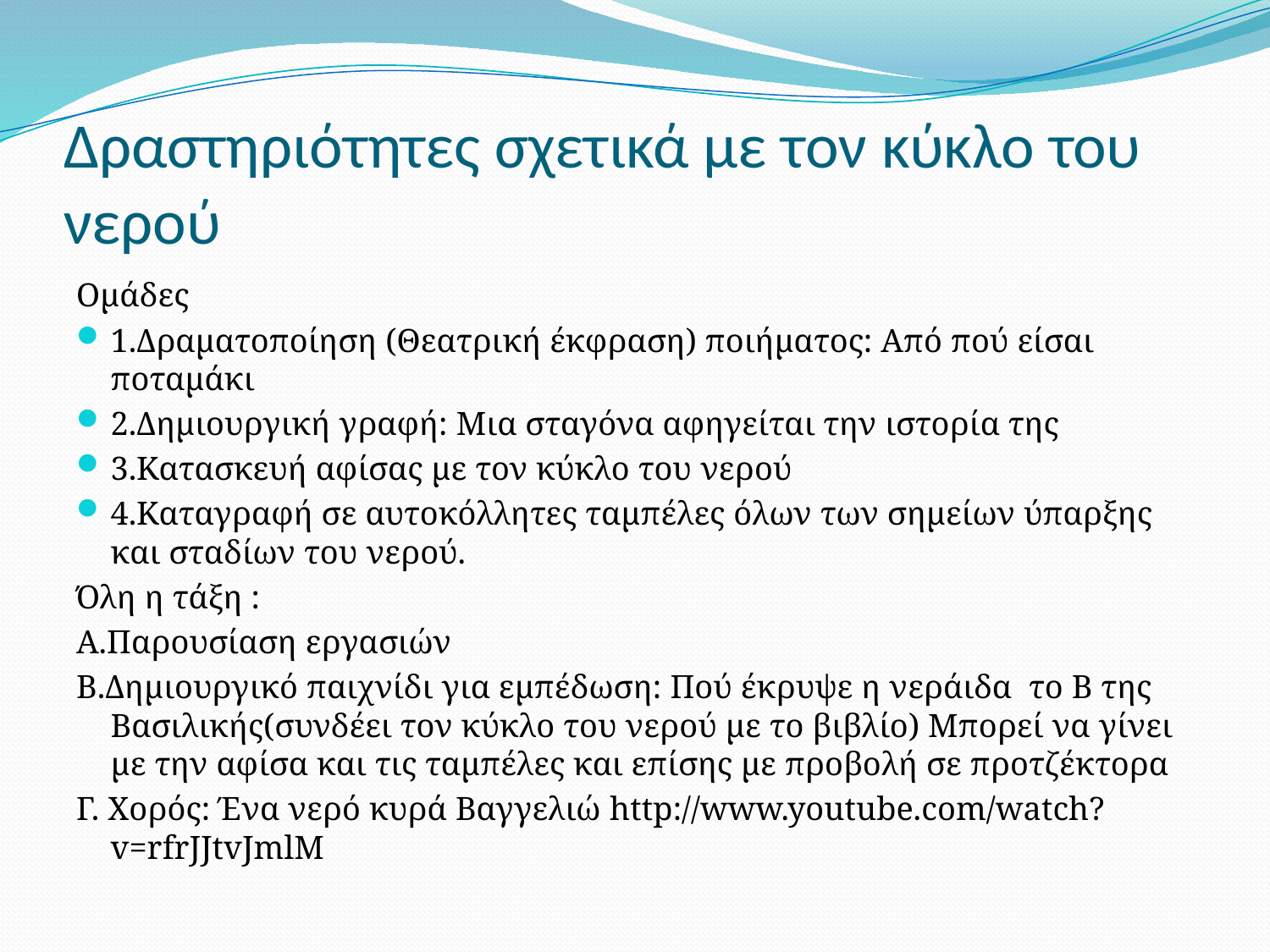

# Δραστηριότητες σχετικά με τον κύκλο του νερού
Ομάδες
1.Δραματοποίηση (Θεατρική έκφραση) ποιήματος: Από πού είσαι ποταμάκι
2.Δημιουργική γραφή: Μια σταγόνα αφηγείται την ιστορία της
3.Κατασκευή αφίσας με τον κύκλο του νερού
4.Καταγραφή σε αυτοκόλλητες ταμπέλες όλων των σημείων ύπαρξης και σταδίων του νερού.
Όλη η τάξη :
Α.Παρουσίαση εργασιών
Β.Δημιουργικό παιχνίδι για εμπέδωση: Πού έκρυψε η νεράιδα  το Β της Βασιλικής(συνδέει τον κύκλο του νερού με το βιβλίο) Μπορεί να γίνει με την αφίσα και τις ταμπέλες και επίσης με προβολή σε προτζέκτορα
Γ. Χορός: Ένα νερό κυρά Βαγγελιώ http://www.youtube.com/watch?v=rfrJJtvJmlM